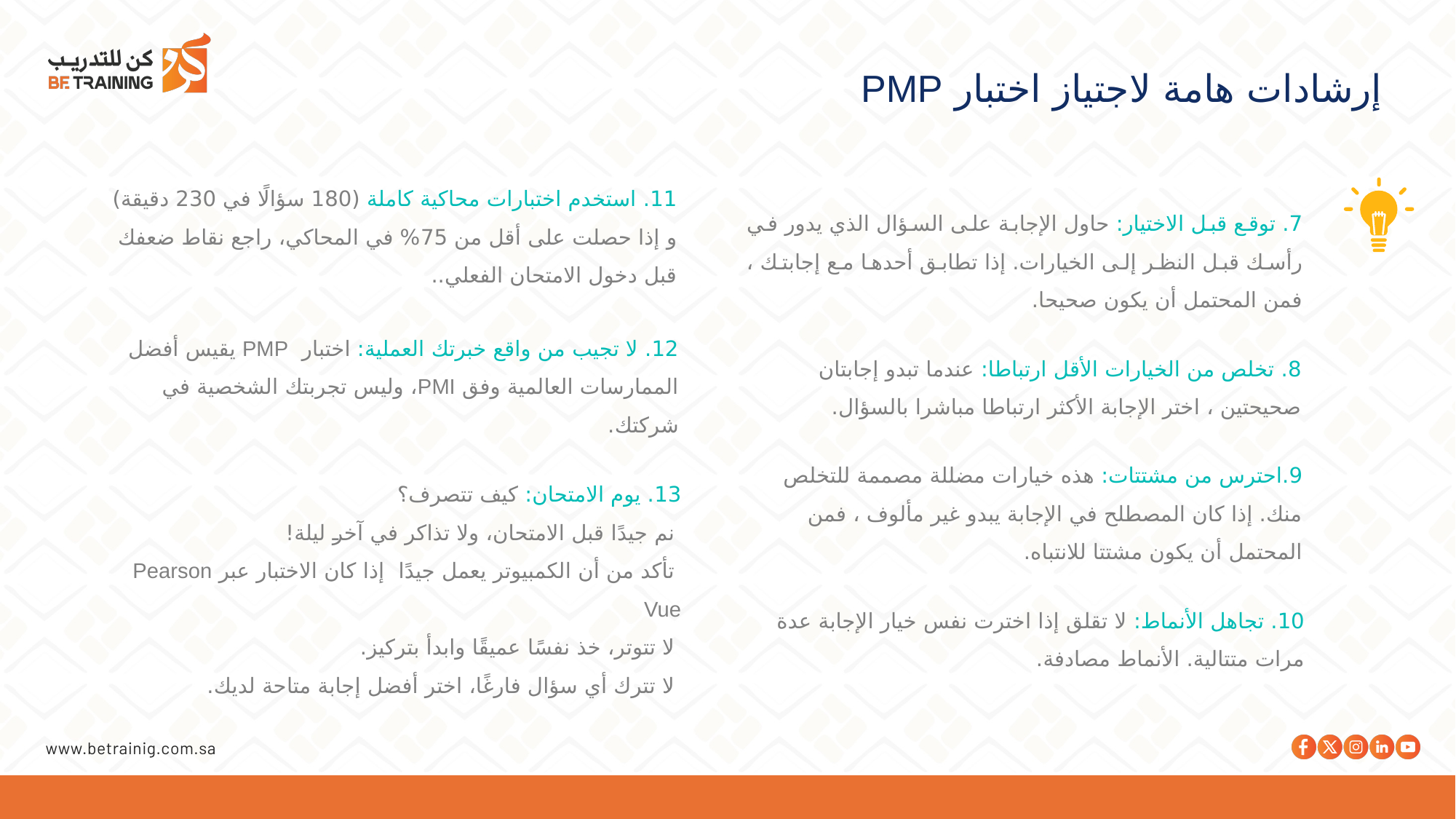

إرشادات هامة لاجتياز اختبار PMP
11. استخدم اختبارات محاكية كاملة (180 سؤالًا في 230 دقيقة)
و إذا حصلت على أقل من 75% في المحاكي، راجع نقاط ضعفك قبل دخول الامتحان الفعلي..

7. توقع قبل الاختيار: حاول الإجابة على السؤال الذي يدور في رأسك قبل النظر إلى الخيارات. إذا تطابق أحدها مع إجابتك ، فمن المحتمل أن يكون صحيحا.
12. لا تجيب من واقع خبرتك العملية: اختبار  PMP يقيس أفضل الممارسات العالمية وفق PMI، وليس تجربتك الشخصية في شركتك.
8. تخلص من الخيارات الأقل ارتباطا: عندما تبدو إجابتان صحيحتين ، اختر الإجابة الأكثر ارتباطا مباشرا بالسؤال.
9.احترس من مشتتات: هذه خيارات مضللة مصممة للتخلص منك. إذا كان المصطلح في الإجابة يبدو غير مألوف ، فمن المحتمل أن يكون مشتتا للانتباه.
13. يوم الامتحان: كيف تتصرف؟
 نم جيدًا قبل الامتحان، ولا تذاكر في آخر ليلة!
 تأكد من أن الكمبيوتر يعمل جيدًا  إذا كان الاختبار عبر Pearson Vue
 لا تتوتر، خذ نفسًا عميقًا وابدأ بتركيز.
 لا تترك أي سؤال فارغًا، اختر أفضل إجابة متاحة لديك.
10. تجاهل الأنماط: لا تقلق إذا اخترت نفس خيار الإجابة عدة مرات متتالية. الأنماط مصادفة.